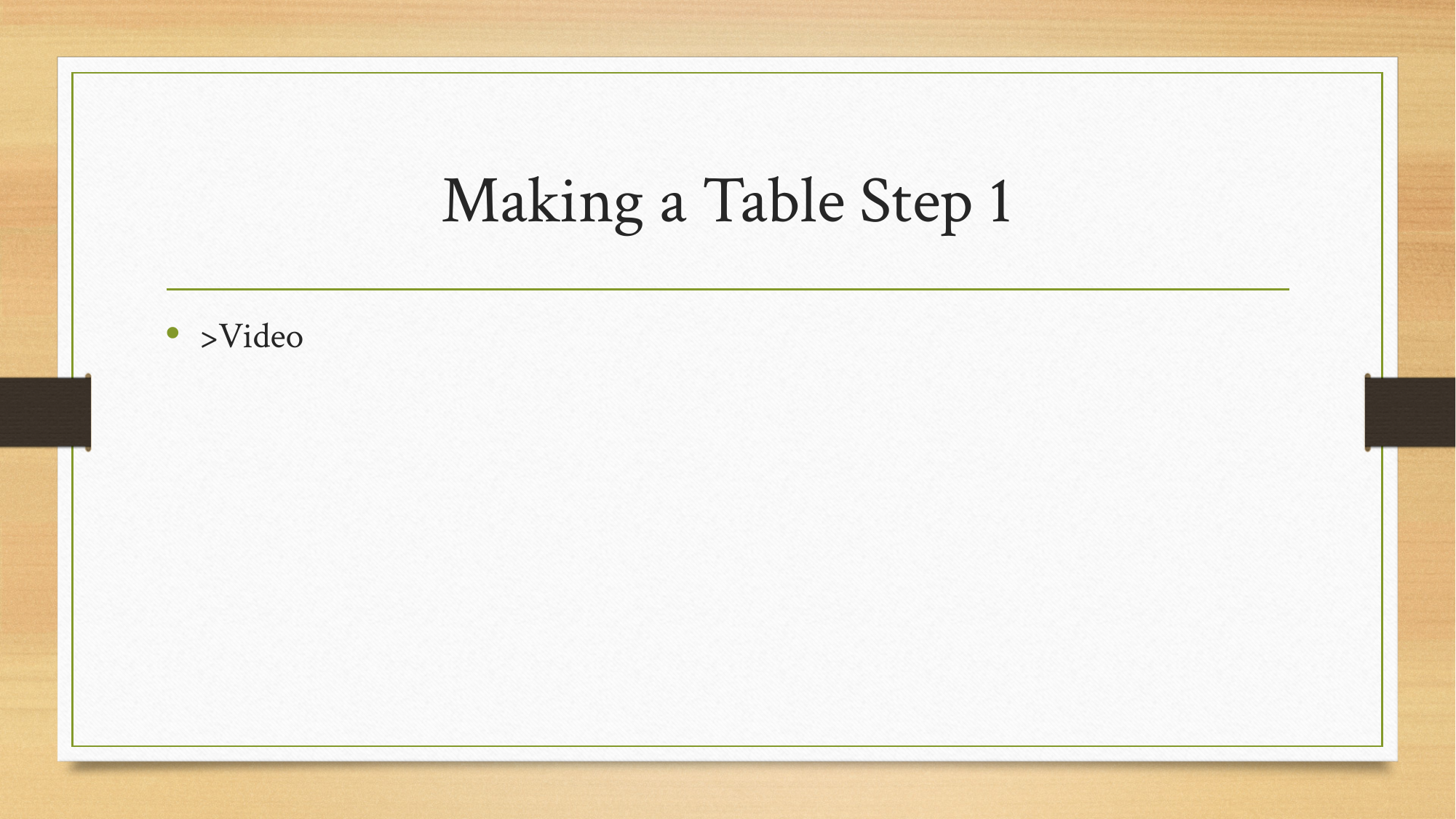

# Making a Table Step 1
>Video